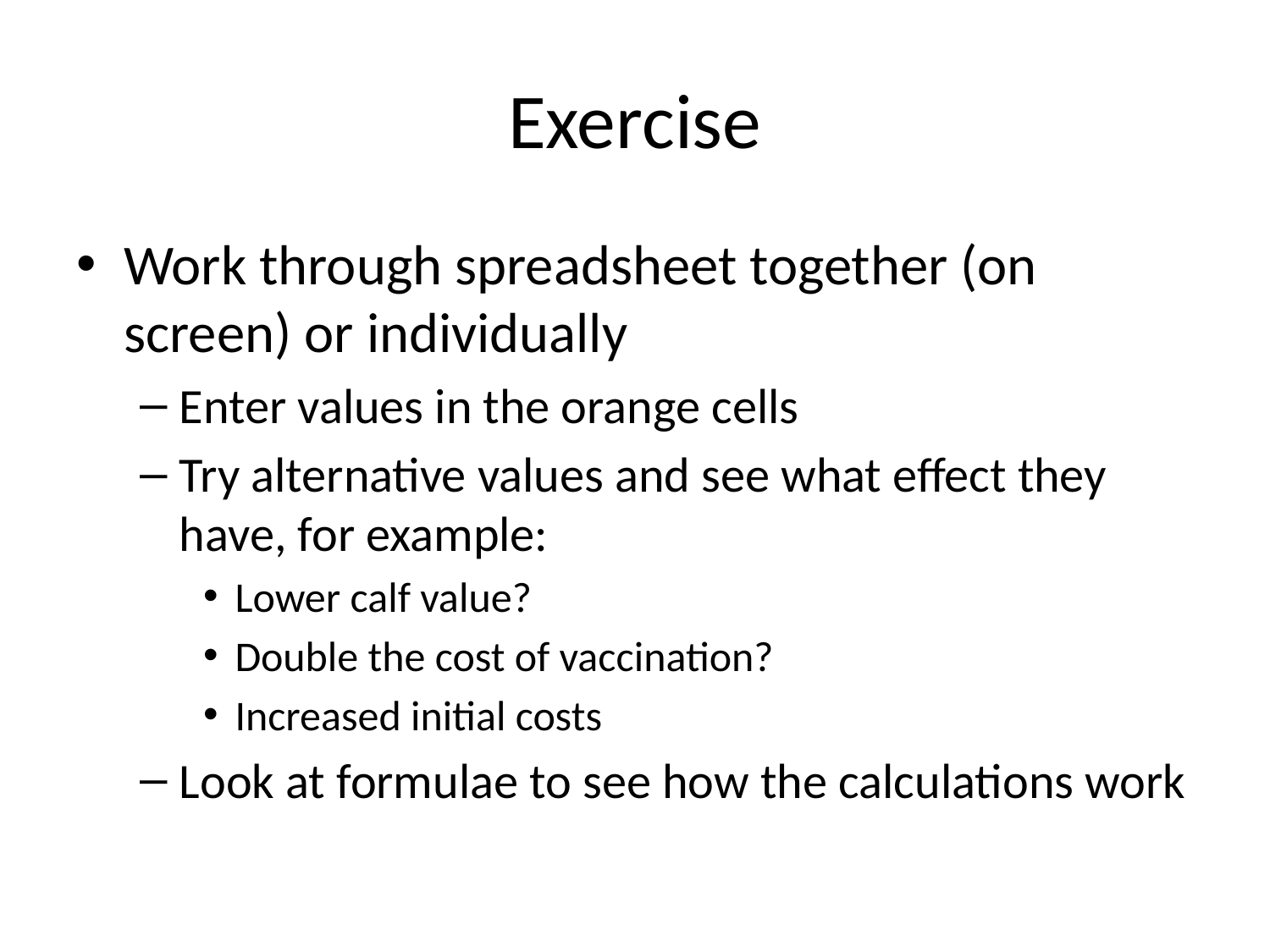

# Exercise
Work through spreadsheet together (on screen) or individually
Enter values in the orange cells
Try alternative values and see what effect they have, for example:
Lower calf value?
Double the cost of vaccination?
Increased initial costs
Look at formulae to see how the calculations work